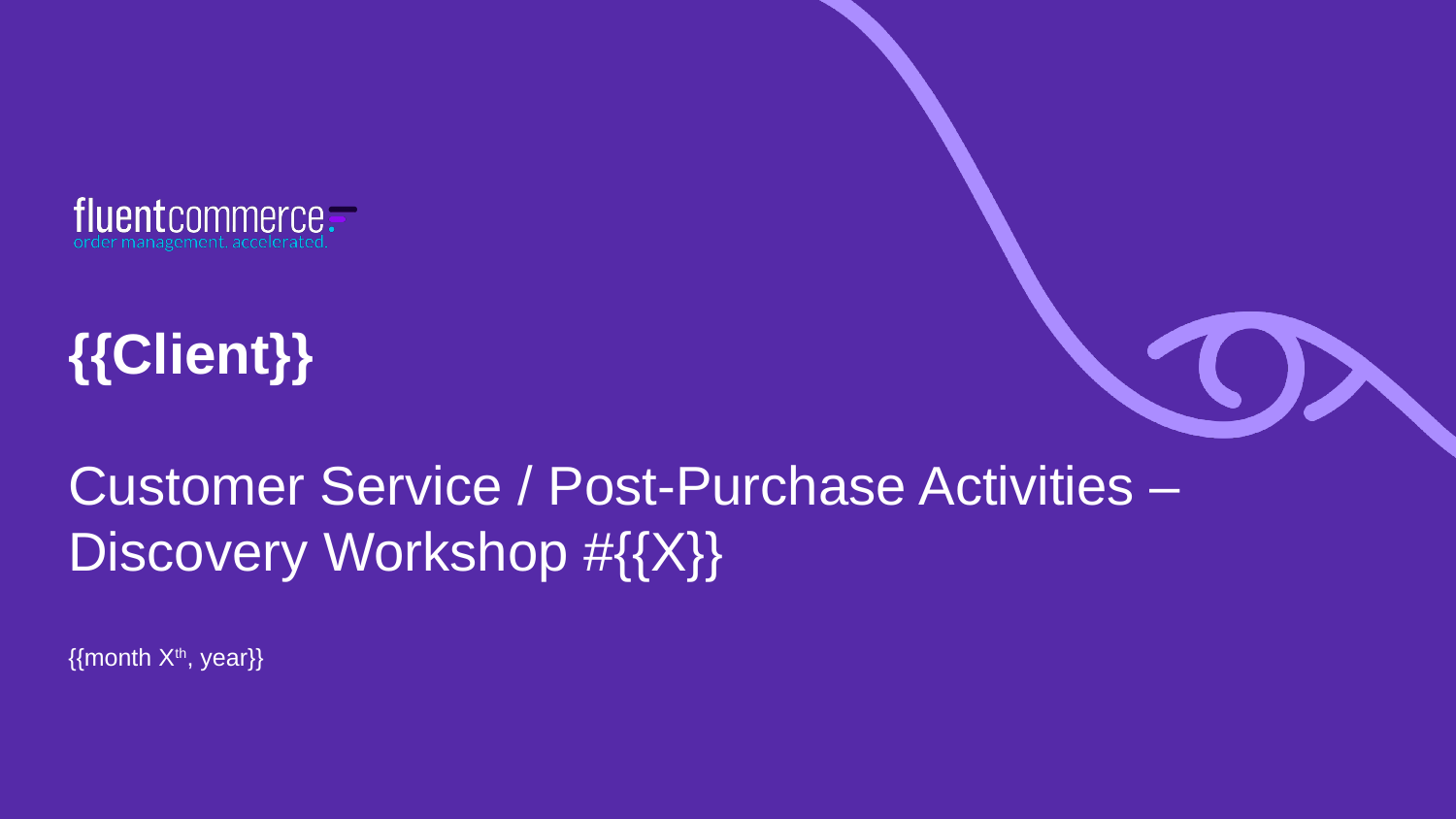

{{Client}}

Customer Service / Post-Purchase Activities –
Discovery Workshop #{{X}}
{{month Xth, year}}